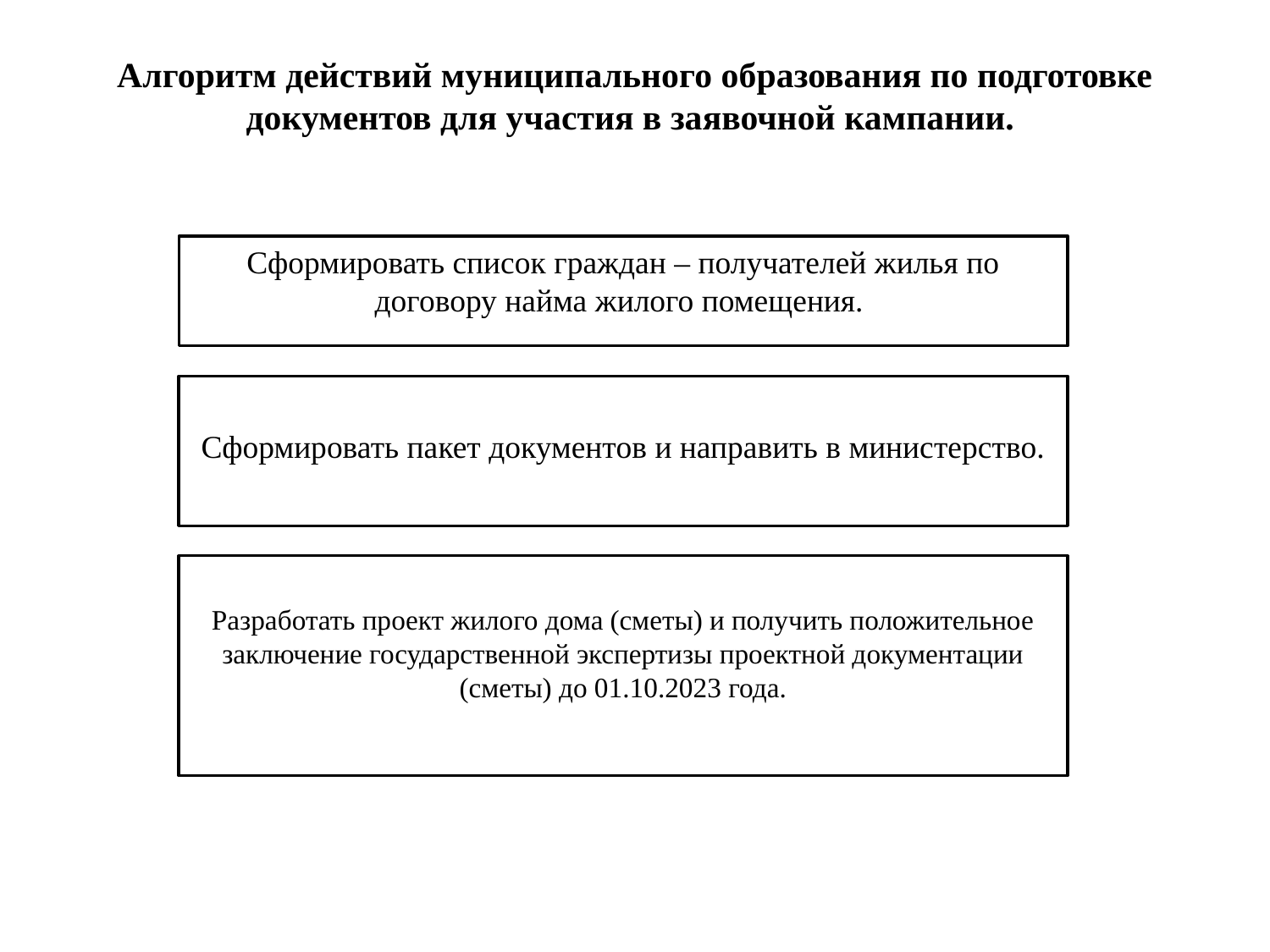

# Алгоритм действий муниципального образования по подготовке документов для участия в заявочной кампании.
Сформировать список граждан – получателей жилья по договору найма жилого помещения.

Сформировать пакет документов и направить в министерство.

Разработать проект жилого дома (сметы) и получить положительное заключение государственной экспертизы проектной документации (сметы) до 01.10.2023 года.